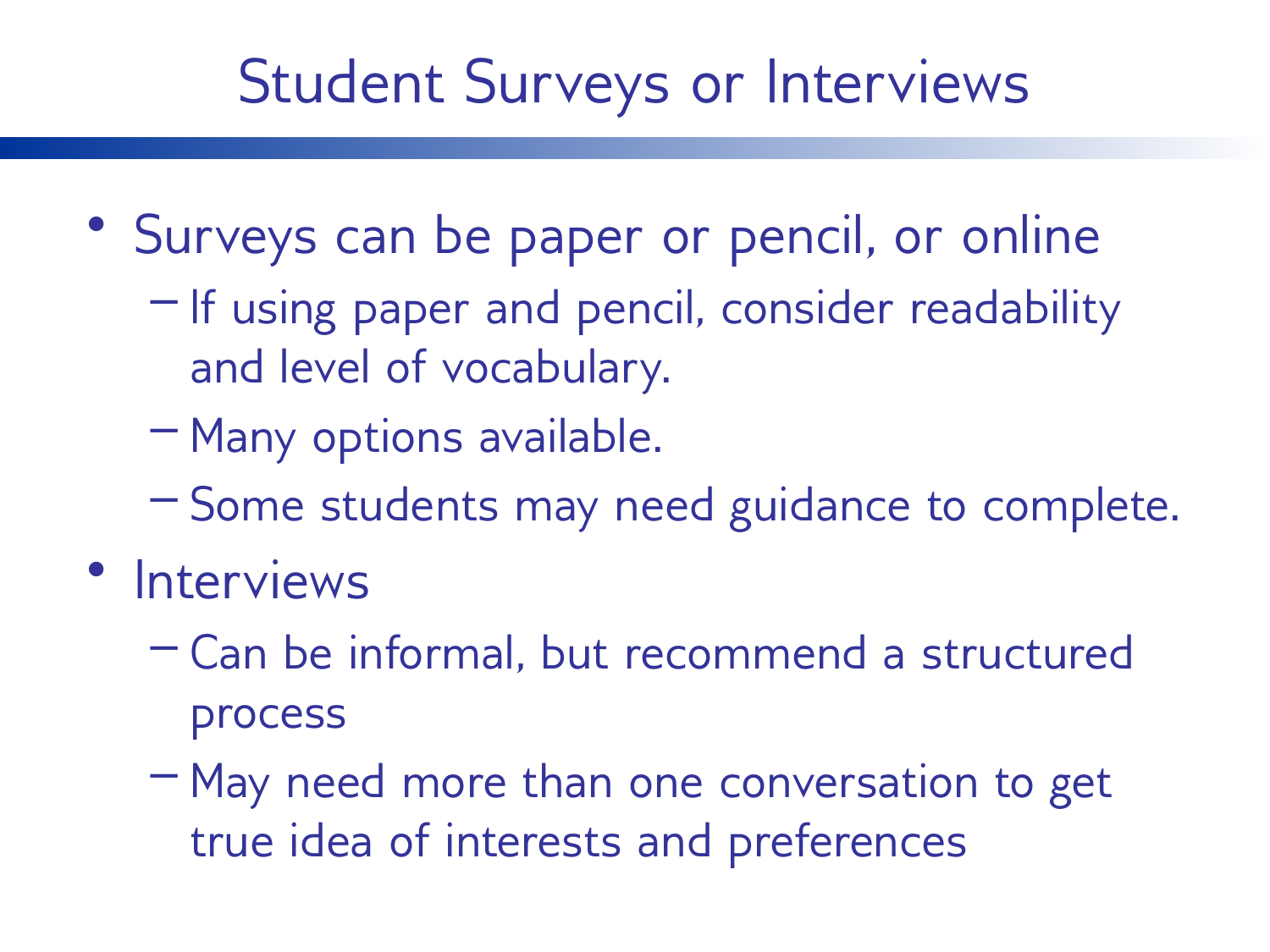

# Student Surveys or Interviews
Surveys can be paper or pencil, or online
If using paper and pencil, consider readability and level of vocabulary.
Many options available.
Some students may need guidance to complete.
Interviews
Can be informal, but recommend a structured process
May need more than one conversation to get true idea of interests and preferences